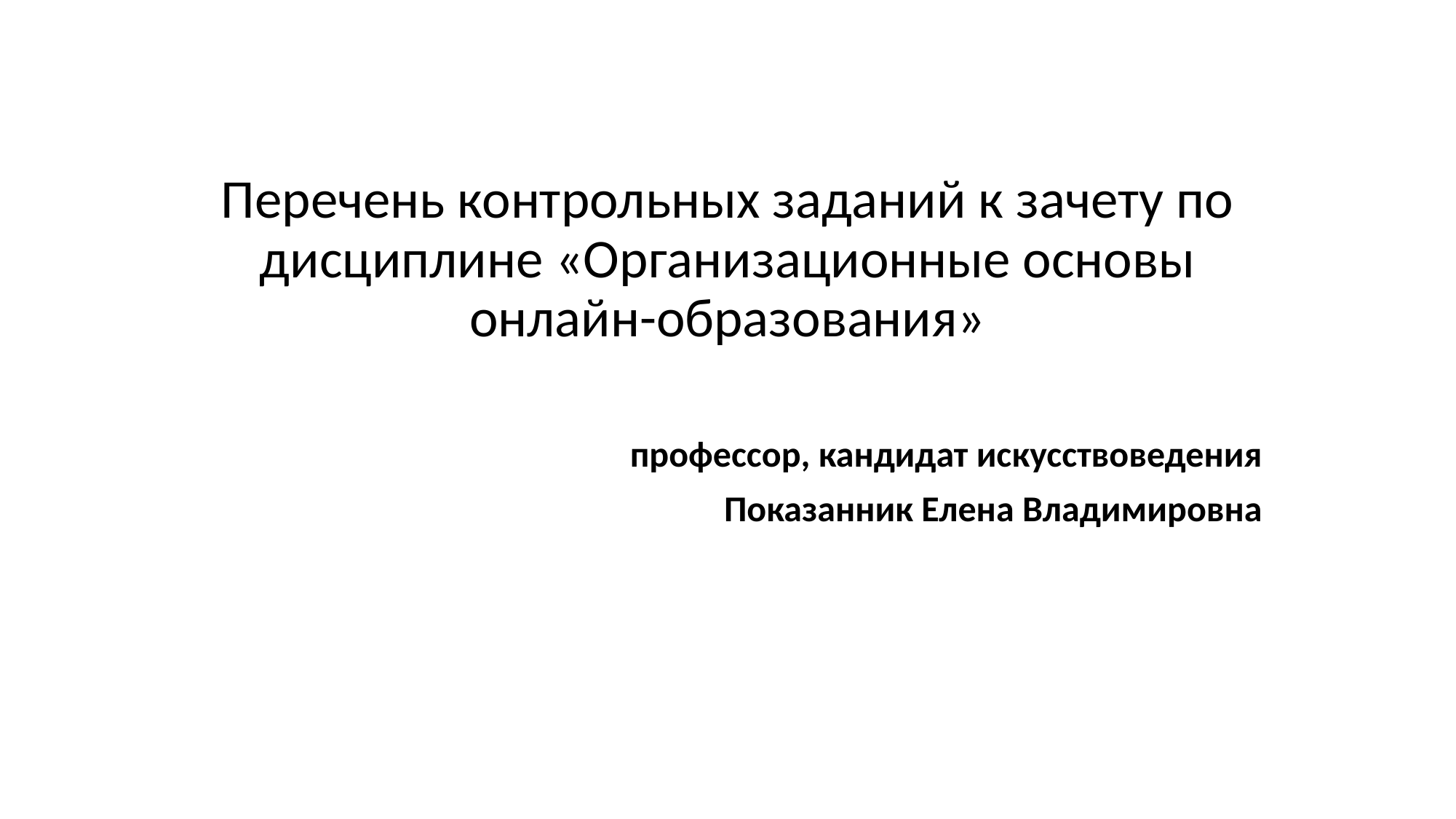

# Перечень контрольных заданий к зачету по дисциплине «Организационные основы онлайн-образования»
профессор, кандидат искусствоведения
Показанник Елена Владимировна